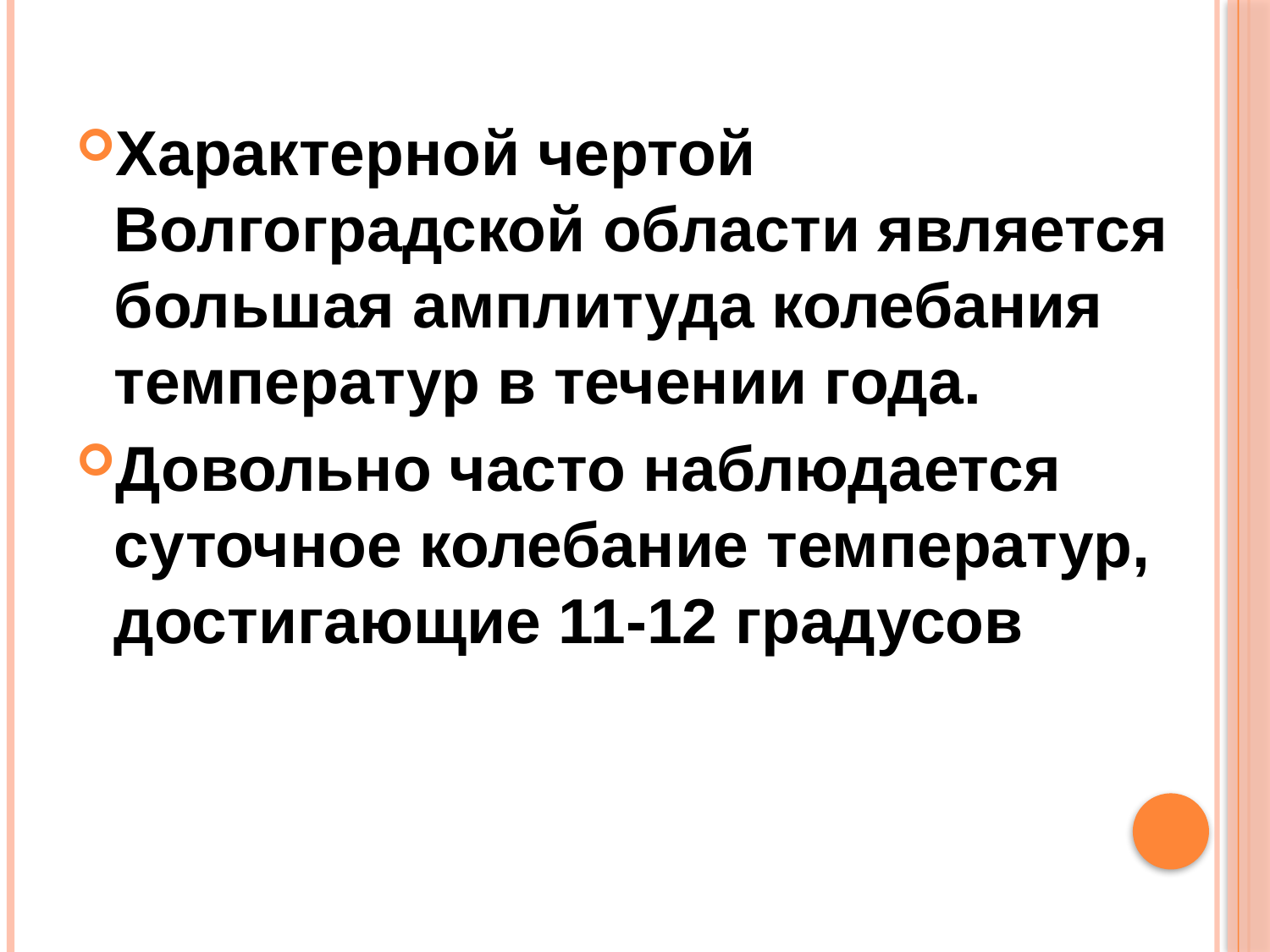

Характерной чертой Волгоградской области является большая амплитуда колебания температур в течении года.
Довольно часто наблюдается суточное колебание температур, достигающие 11-12 градусов